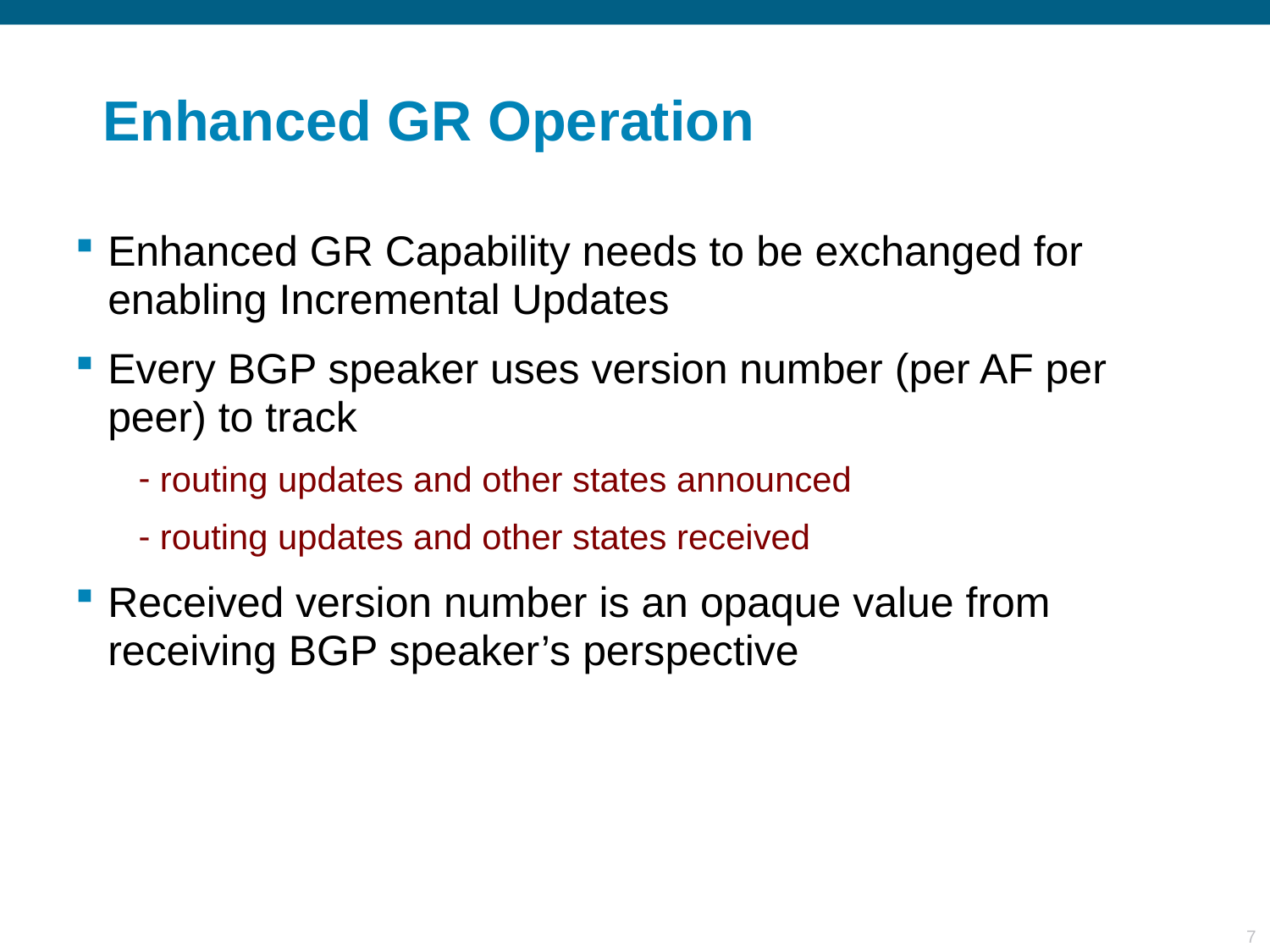

# Enhanced GR Operation
Enhanced GR Capability needs to be exchanged for enabling Incremental Updates
Every BGP speaker uses version number (per AF per peer) to track
 routing updates and other states announced
 routing updates and other states received
Received version number is an opaque value from receiving BGP speaker’s perspective